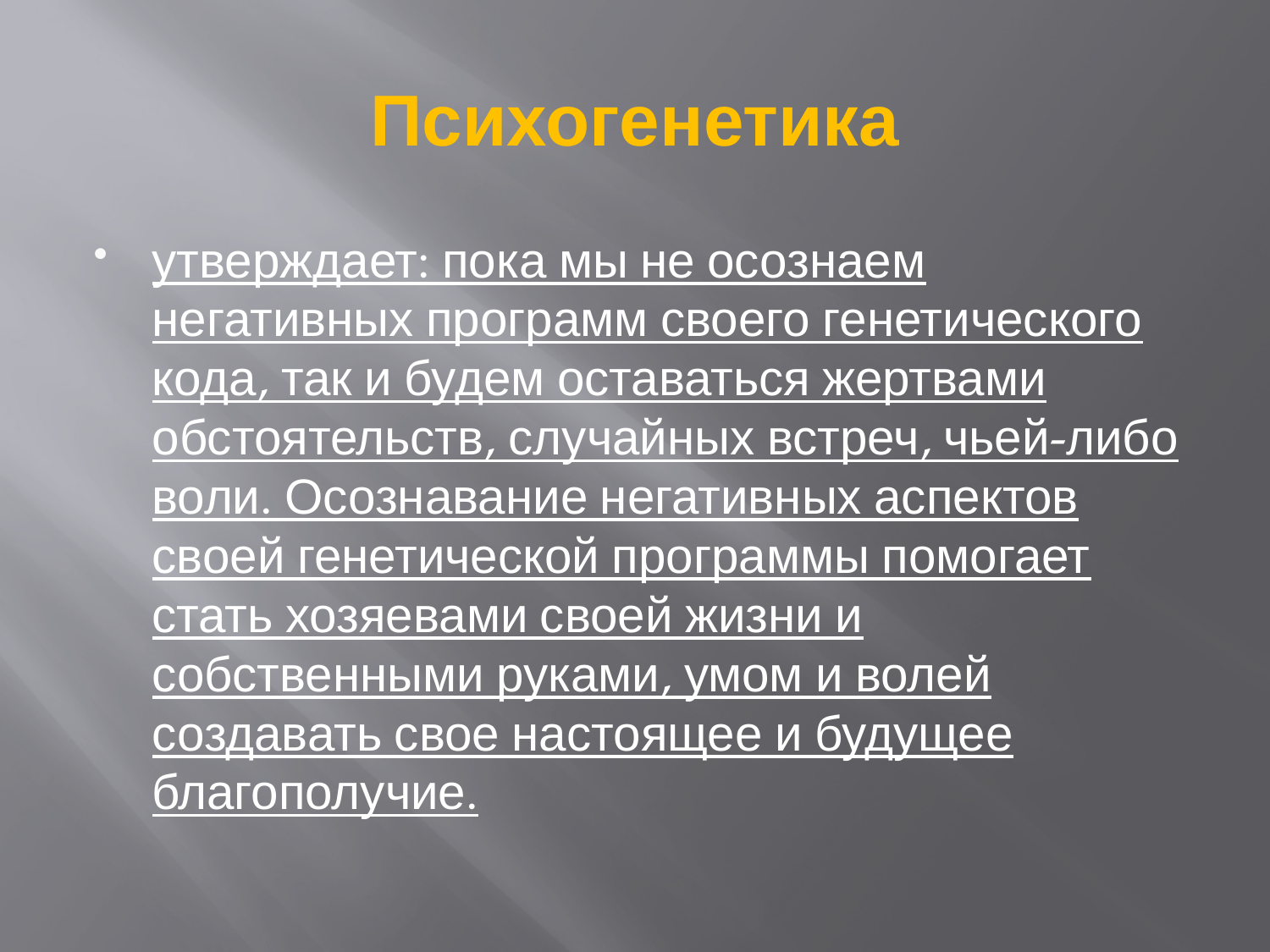

# Психогенетика
утверждает: пока мы не осознаем негативных программ своего генетического кода, так и будем оставаться жертвами обстоятельств, случайных встреч, чьей-либо воли. Осознавание негативных аспектов своей генетической программы помогает стать хозяевами своей жизни и собственными руками, умом и волей создавать свое настоящее и будущее благополучие.